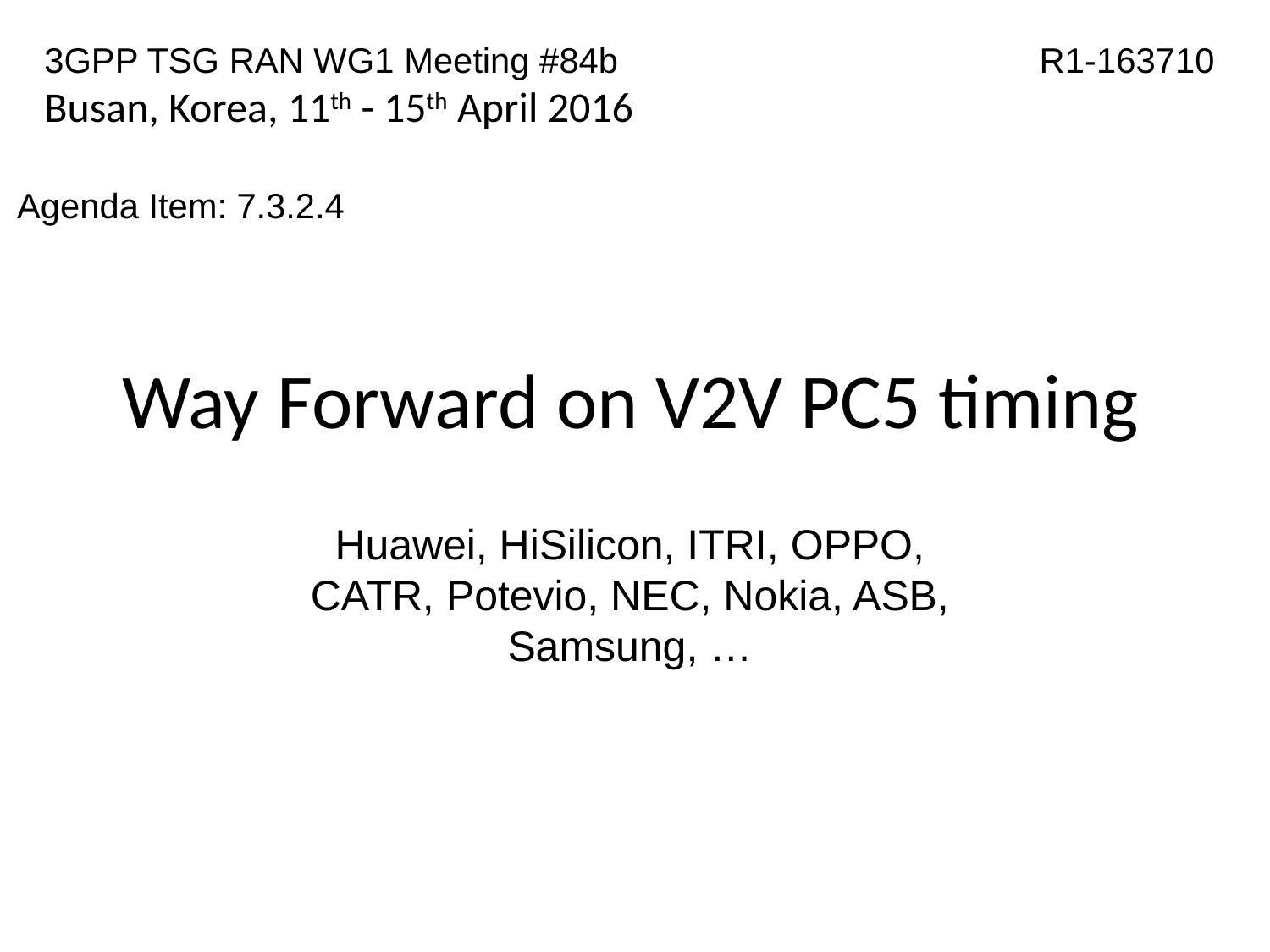

3GPP TSG RAN WG1 Meeting #84b 	                                     R1-163710
Busan, Korea, 11th - 15th April 2016

Agenda Item: 7.3.2.4
# Way Forward on V2V PC5 timing
Huawei, HiSilicon, ITRI, OPPO, CATR, Potevio, NEC, Nokia, ASB, Samsung, …